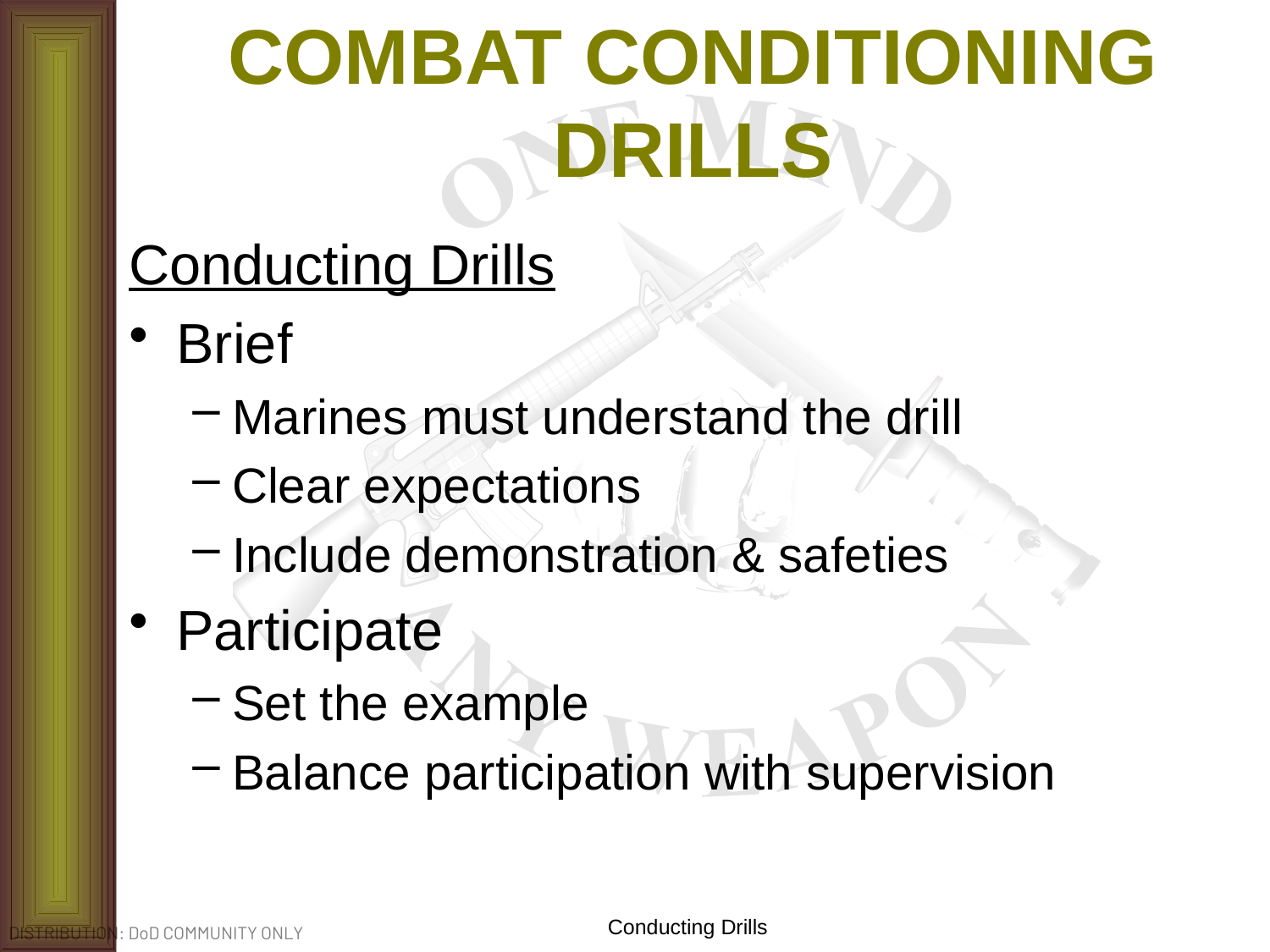

# COMBAT CONDITIONING DRILLS
Conducting Drills
Brief
Marines must understand the drill
Clear expectations
Include demonstration & safeties
Participate
Set the example
Balance participation with supervision
Conducting Drills